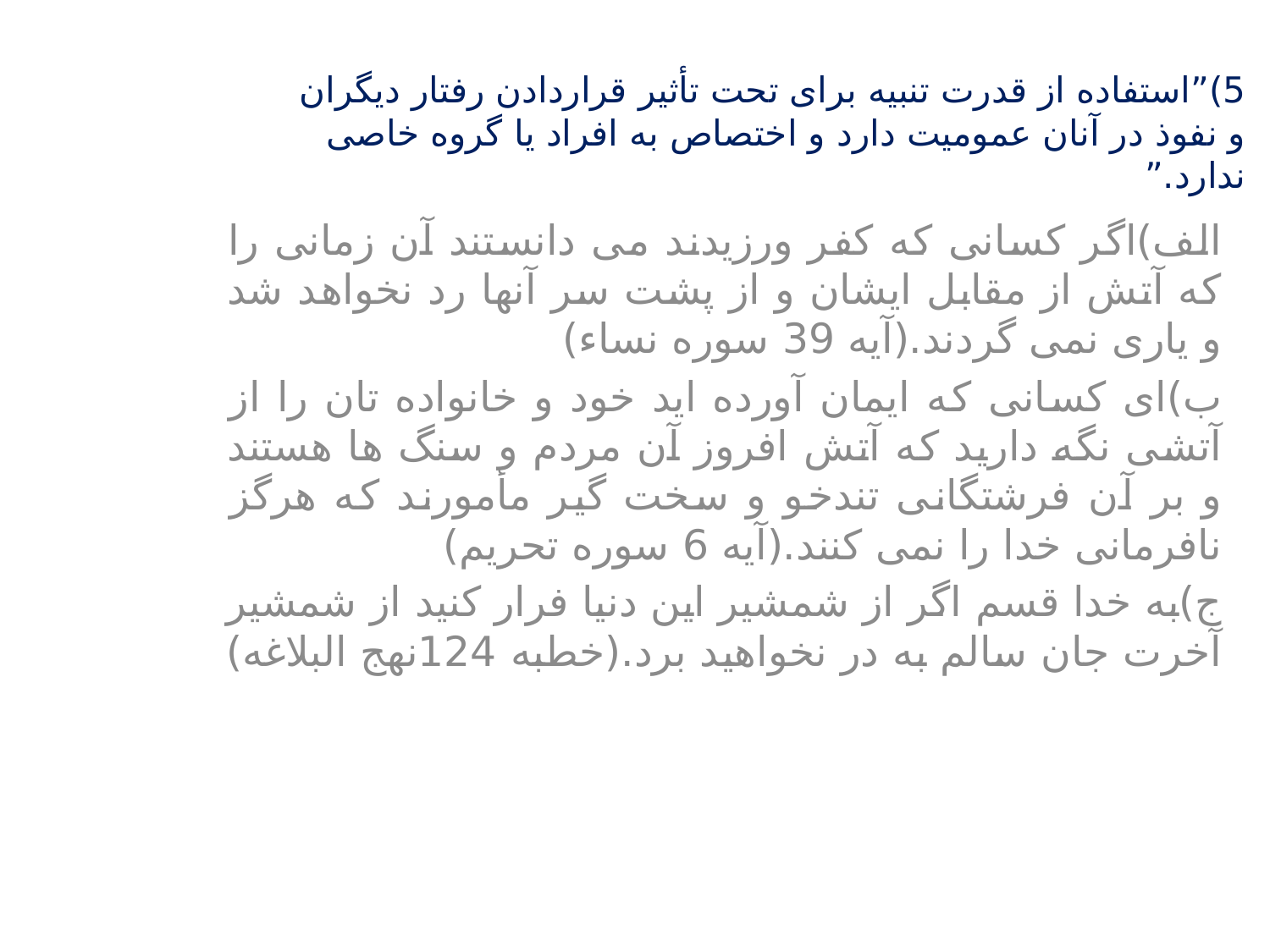

# 5)”استفاده از قدرت تنبیه برای تحت تأثیر قراردادن رفتار دیگران و نفوذ در آنان عمومیت دارد و اختصاص به افراد یا گروه خاصی ندارد.”
الف)اگر کسانی که کفر ورزیدند می دانستند آن زمانی را که آتش از مقابل ایشان و از پشت سر آنها رد نخواهد شد و یاری نمی گردند.(آیه 39 سوره نساء)
ب)ای کسانی که ایمان آورده اید خود و خانواده تان را از آتشی نگه دارید که آتش افروز آن مردم و سنگ ها هستند و بر آن فرشتگانی تندخو و سخت گیر مأمورند که هرگز نافرمانی خدا را نمی کنند.(آیه 6 سوره تحریم)
ج)به خدا قسم اگر از شمشیر این دنیا فرار کنید از شمشیر آخرت جان سالم به در نخواهید برد.(خطبه 124نهج البلاغه)